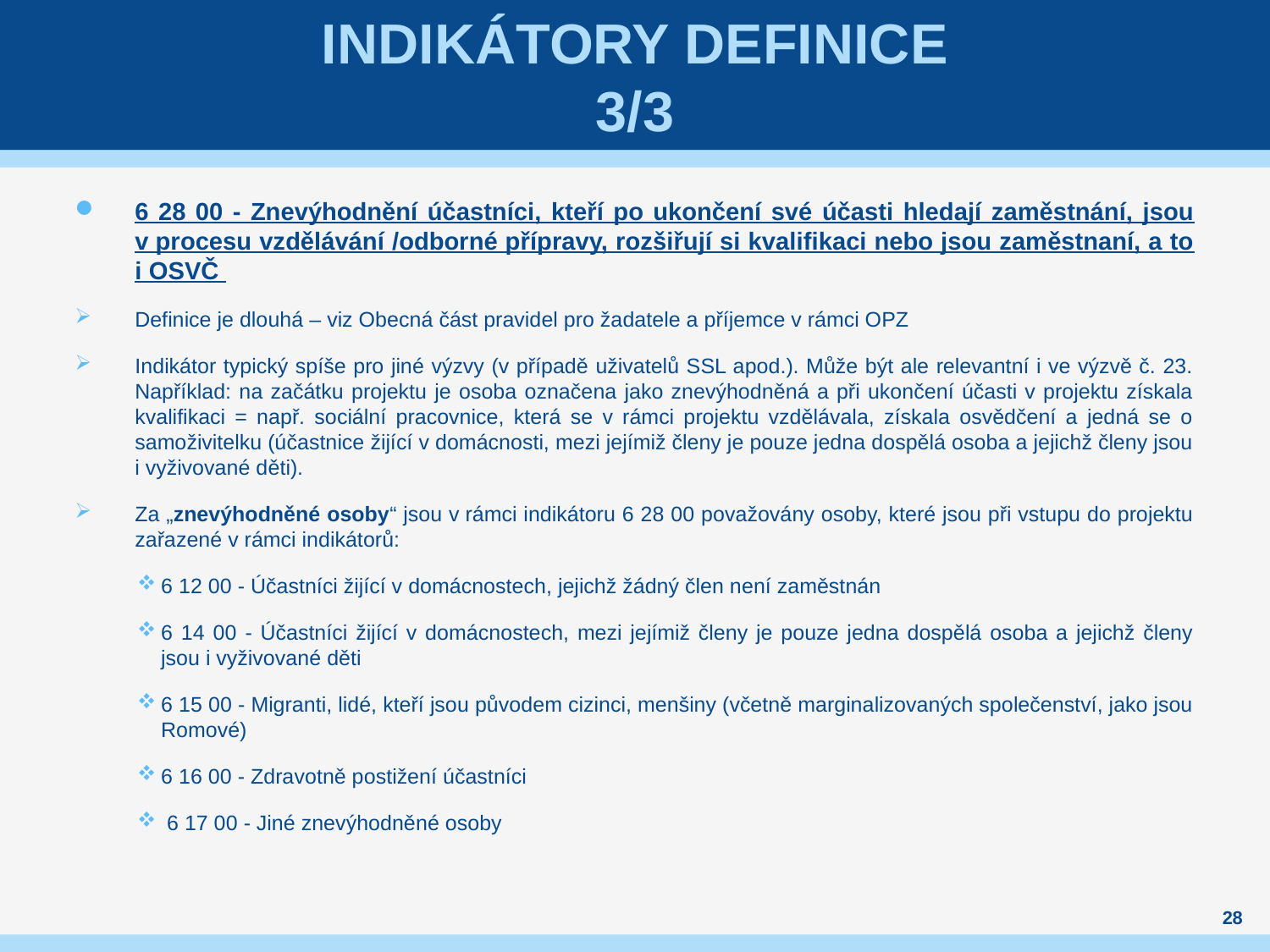

# Indikátory definice 3/3
6 28 00 - Znevýhodnění účastníci, kteří po ukončení své účasti hledají zaměstnání, jsou v procesu vzdělávání /odborné přípravy, rozšiřují si kvalifikaci nebo jsou zaměstnaní, a to i OSVČ
Definice je dlouhá – viz Obecná část pravidel pro žadatele a příjemce v rámci OPZ
Indikátor typický spíše pro jiné výzvy (v případě uživatelů SSL apod.). Může být ale relevantní i ve výzvě č. 23. Například: na začátku projektu je osoba označena jako znevýhodněná a při ukončení účasti v projektu získala kvalifikaci = např. sociální pracovnice, která se v rámci projektu vzdělávala, získala osvědčení a jedná se o samoživitelku (účastnice žijící v domácnosti, mezi jejímiž členy je pouze jedna dospělá osoba a jejichž členy jsou i vyživované děti).
Za „znevýhodněné osoby“ jsou v rámci indikátoru 6 28 00 považovány osoby, které jsou při vstupu do projektu zařazené v rámci indikátorů:
6 12 00 - Účastníci žijící v domácnostech, jejichž žádný člen není zaměstnán
6 14 00 - Účastníci žijící v domácnostech, mezi jejímiž členy je pouze jedna dospělá osoba a jejichž členy jsou i vyživované děti
6 15 00 - Migranti, lidé, kteří jsou původem cizinci, menšiny (včetně marginalizovaných společenství, jako jsou Romové)
6 16 00 - Zdravotně postižení účastníci
 6 17 00 - Jiné znevýhodněné osoby

28